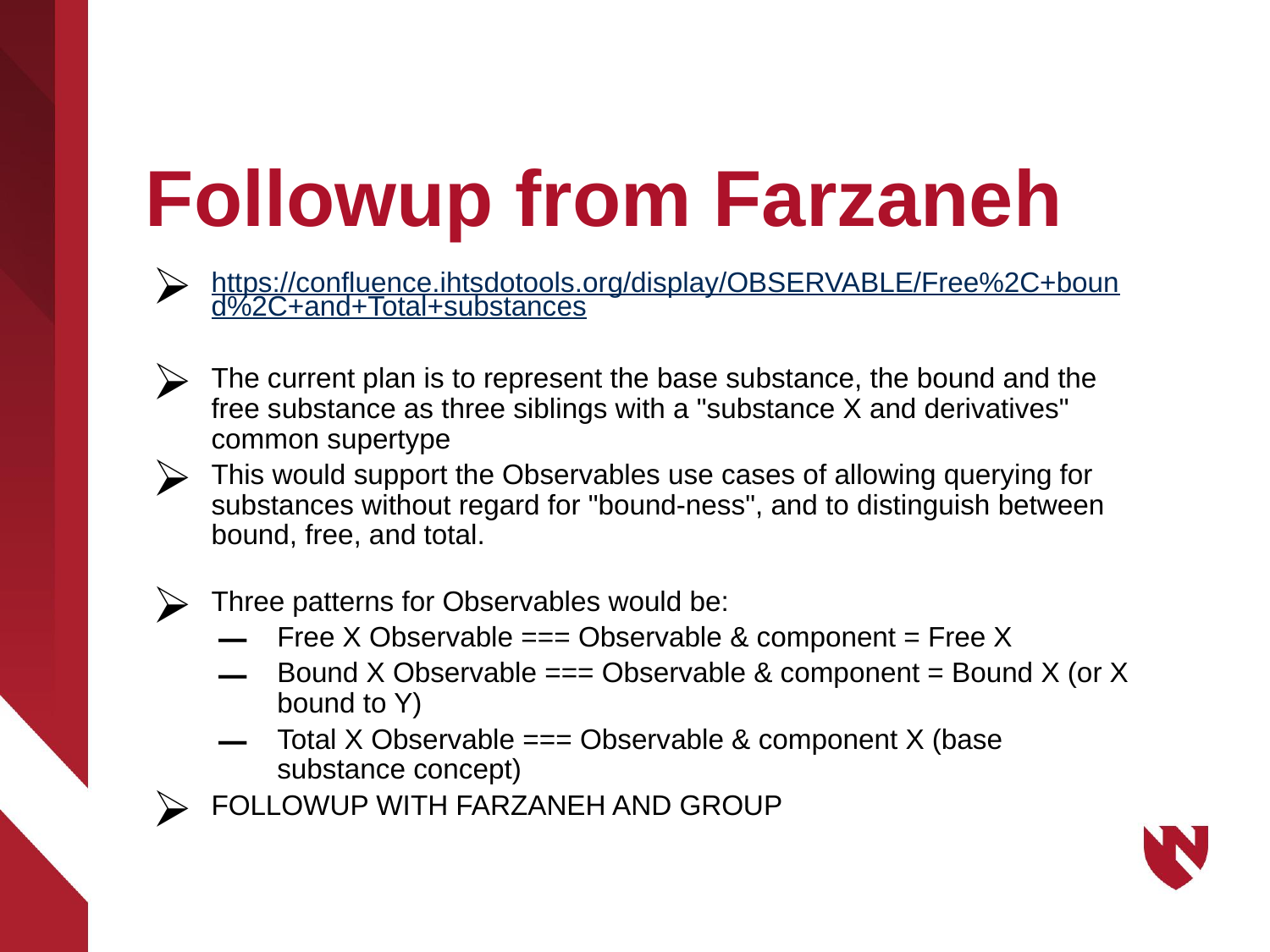

# Followup from Farzaneh
https://confluence.ihtsdotools.org/display/OBSERVABLE/Free%2C+bound%2C+and+Total+substances

The current plan is to represent the base substance, the bound and the free substance as three siblings with a "substance X and derivatives" common supertype
This would support the Observables use cases of allowing querying for substances without regard for "bound-ness", and to distinguish between bound, free, and total.
Three patterns for Observables would be:
Free X Observable === Observable & component = Free X
Bound X Observable === Observable & component = Bound X (or X bound to Y)
Total X Observable === Observable & component X (base substance concept)
FOLLOWUP WITH FARZANEH AND GROUP